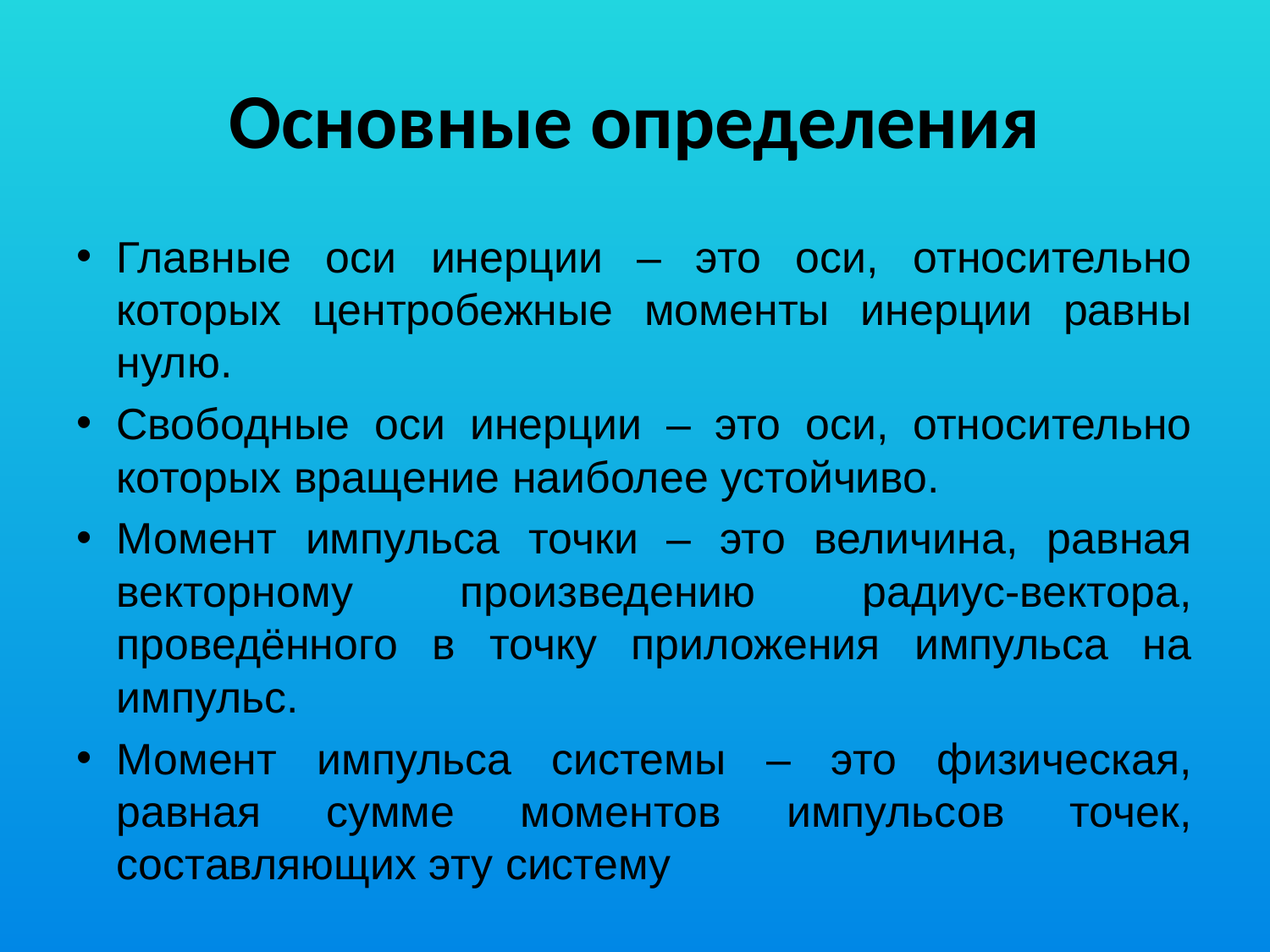

# Основные определения
Главные оси инерции – это оси, относительно которых центробежные моменты инерции равны нулю.
Свободные оси инерции – это оси, относительно которых вращение наиболее устойчиво.
Момент импульса точки – это величина, равная векторному произведению радиус-вектора, проведённого в точку приложения импульса на импульс.
Момент импульса системы – это физическая, равная сумме моментов импульсов точек, составляющих эту систему